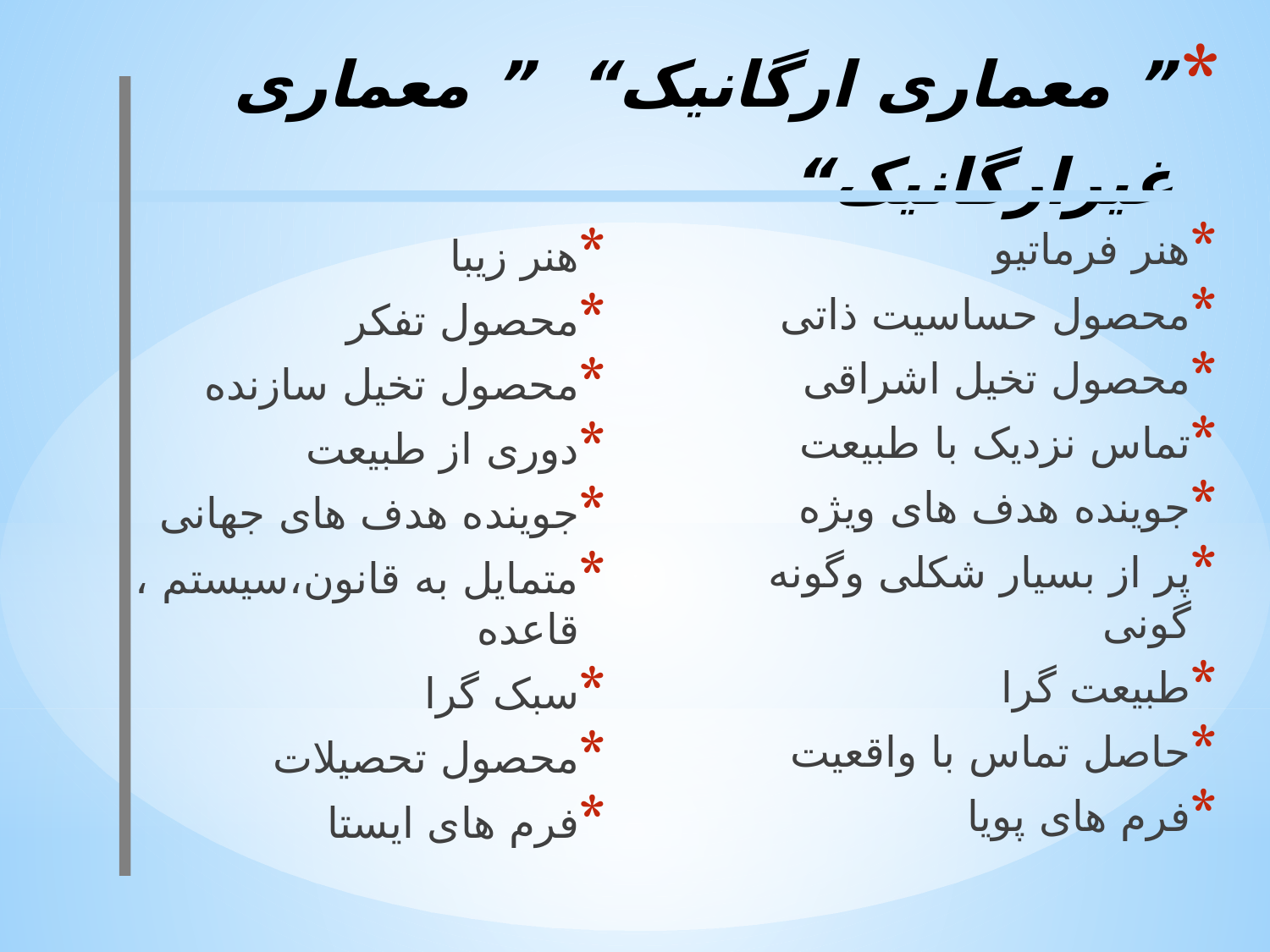

# ” معماری ارگانیک“  ” معماری غیرارگانیک“

هنر فرماتیو
محصول حساسیت ذاتی
محصول تخیل اشراقی
تماس نزدیک با طبیعت
جوینده هدف های ویژه
پر از بسیار شکلی وگونه گونی
طبیعت گرا
حاصل تماس با واقعیت
فرم های پویا
هنر زیبا
محصول تفکر
محصول تخیل سازنده
دوری از طبیعت
جوینده هدف های جهانی
متمایل به قانون،سیستم ، قاعده
سبک گرا
محصول تحصیلات
فرم های ایستا